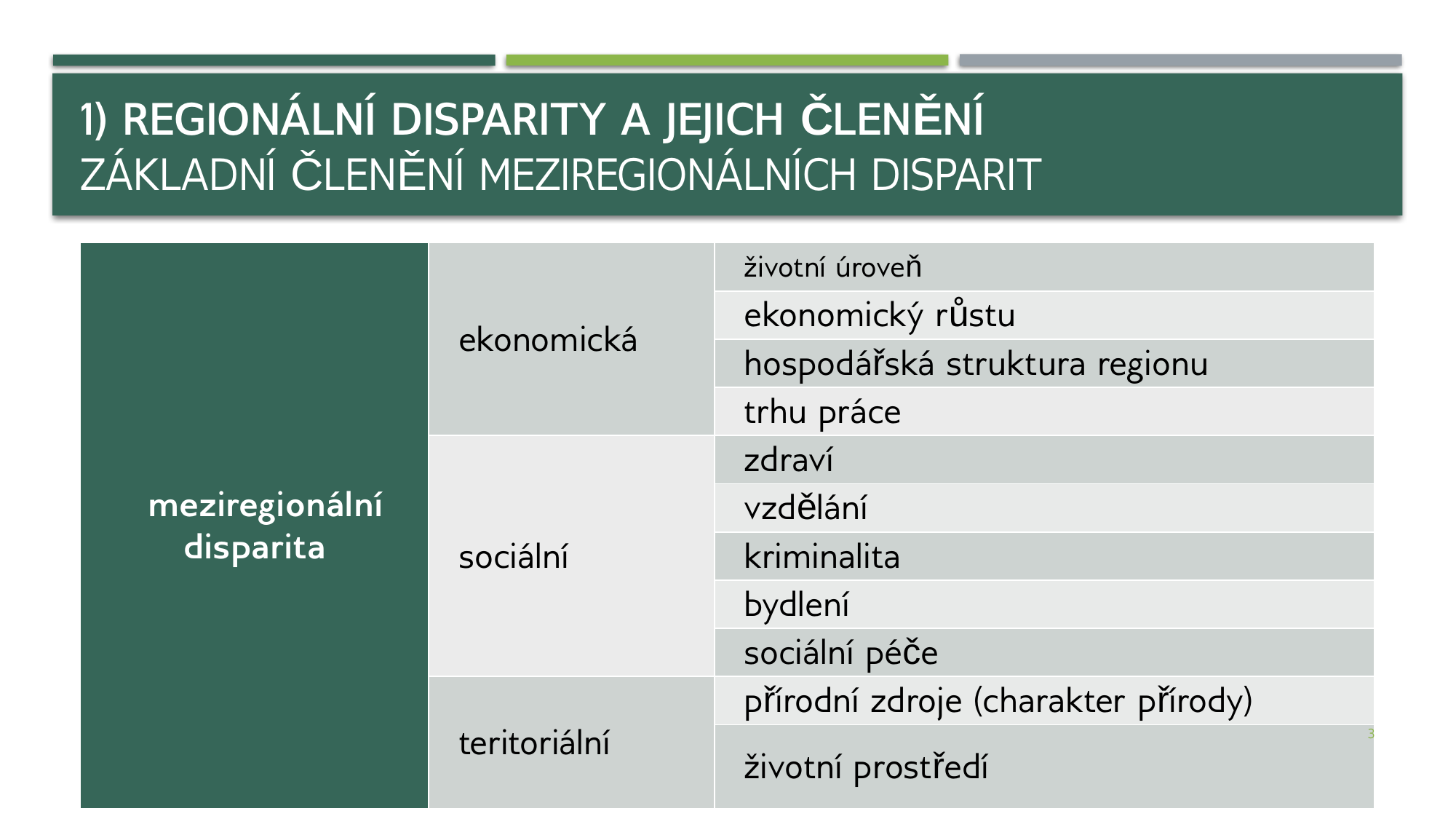

# 1) Regionální disparity a jejich členění základní členění meziregionálních disparit
| meziregionální disparita | ekonomická | životní úroveň |
| --- | --- | --- |
|  |  | ekonomický růstu |
|  |  | hospodářská struktura regionu |
|  |  | trhu práce |
|  | sociální | zdraví |
|  |  | vzdělání |
|  |  | kriminalita |
|  |  | bydlení |
|  |  | sociální péče |
|  | teritoriální | přírodní zdroje (charakter přírody) |
|  |  | životní prostředí |
3